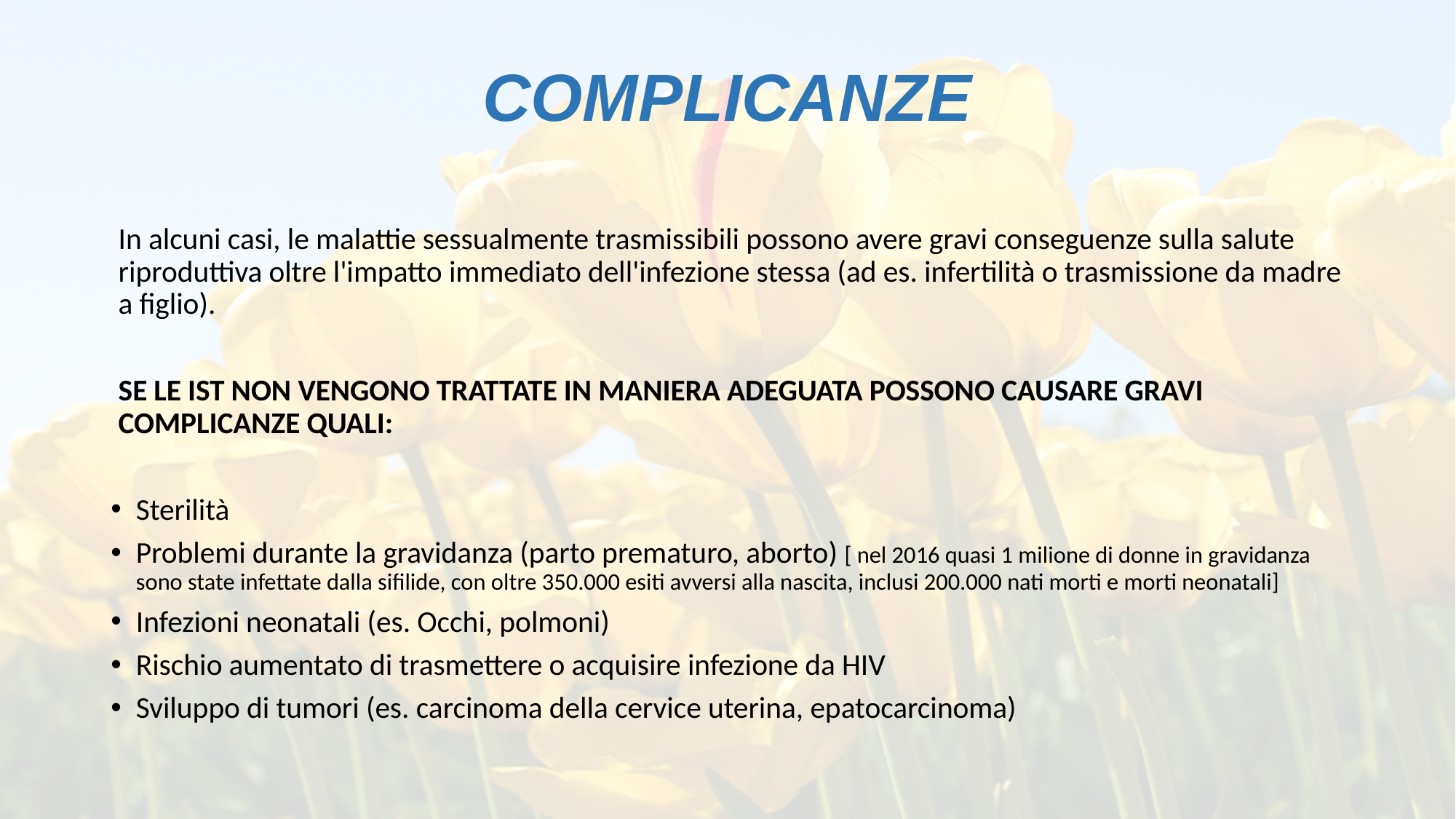

# COMPLICANZE
In alcuni casi, le malattie sessualmente trasmissibili possono avere gravi conseguenze sulla salute riproduttiva oltre l'impatto immediato dell'infezione stessa (ad es. infertilità o trasmissione da madre a figlio).

SE LE IST NON VENGONO TRATTATE IN MANIERA ADEGUATA POSSONO CAUSARE GRAVI COMPLICANZE QUALI:

Sterilità
Problemi durante la gravidanza (parto prematuro, aborto) [ nel 2016 quasi 1 milione di donne in gravidanza sono state infettate dalla sifilide, con oltre 350.000 esiti avversi alla nascita, inclusi 200.000 nati morti e morti neonatali]
Infezioni neonatali (es. Occhi, polmoni)
Rischio aumentato di trasmettere o acquisire infezione da HIV
Sviluppo di tumori (es. carcinoma della cervice uterina, epatocarcinoma)